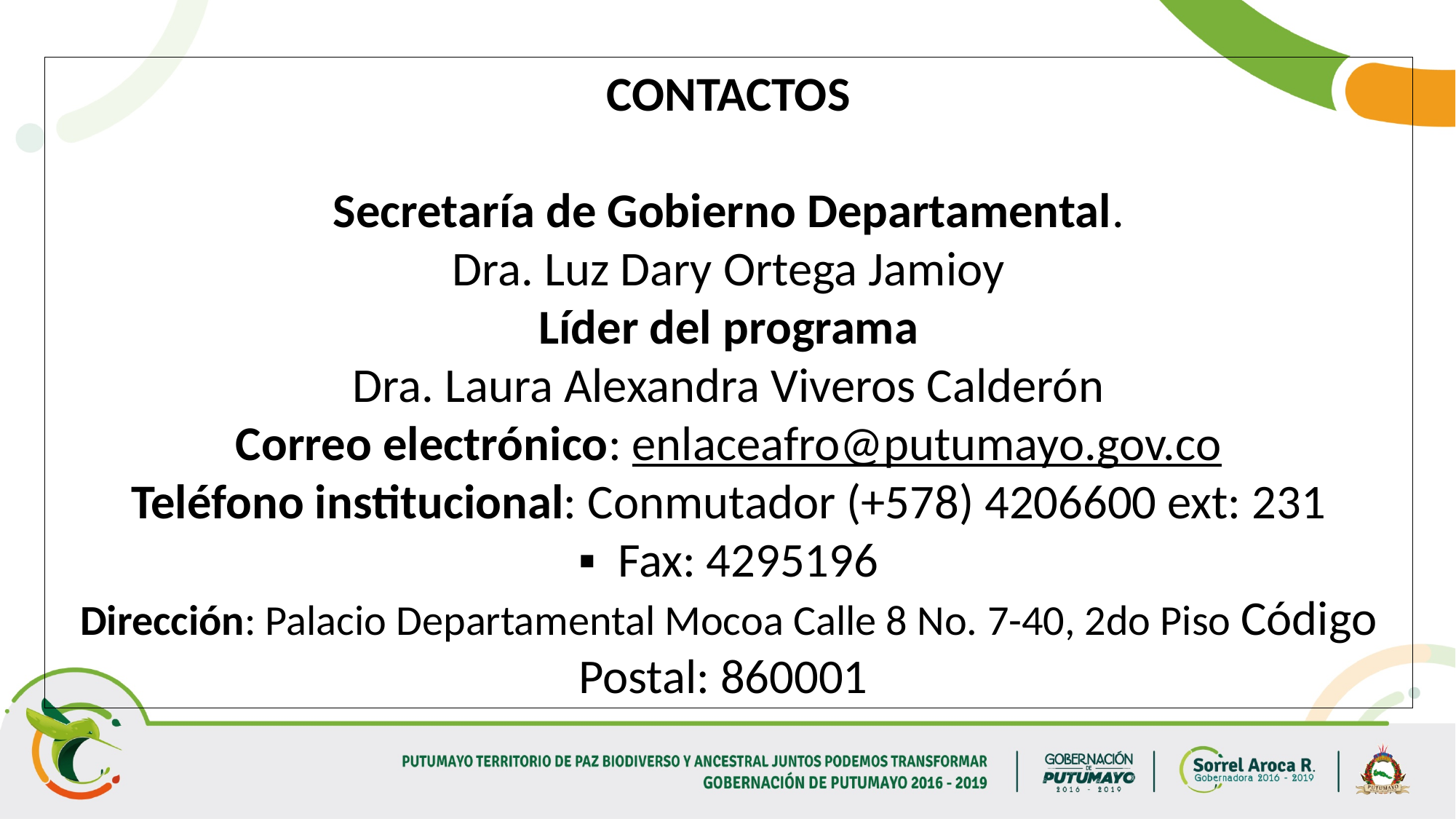

CONTACTOS

Secretaría de Gobierno Departamental.
Dra. Luz Dary Ortega Jamioy
Líder del programa
Dra. Laura Alexandra Viveros Calderón
Correo electrónico: enlaceafro@putumayo.gov.co
Teléfono institucional: Conmutador (+578) 4206600 ext: 231
 ▪  Fax: 4295196
Dirección: Palacio Departamental Mocoa Calle 8 No. 7-40, 2do Piso Código Postal: 860001